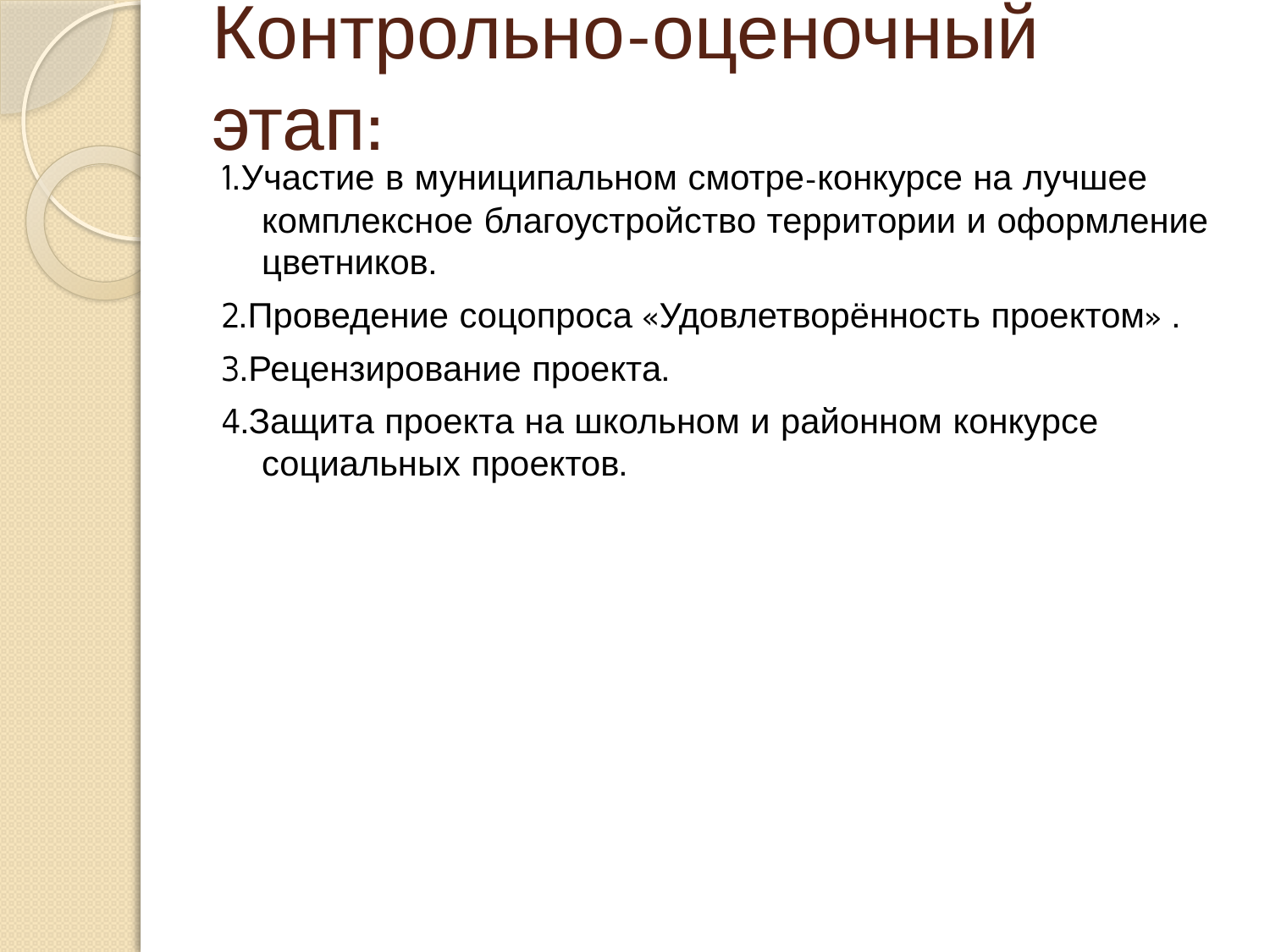

# Контрольно-оценочный этап:
1.Участие в муниципальном смотре-конкурсе на лучшее комплексное благоустройство территории и оформление цветников.
2.Проведение соцопроса «Удовлетворённость проектом» .
3.Рецензирование проекта.
4.Защита проекта на школьном и районном конкурсе  социальных проектов.